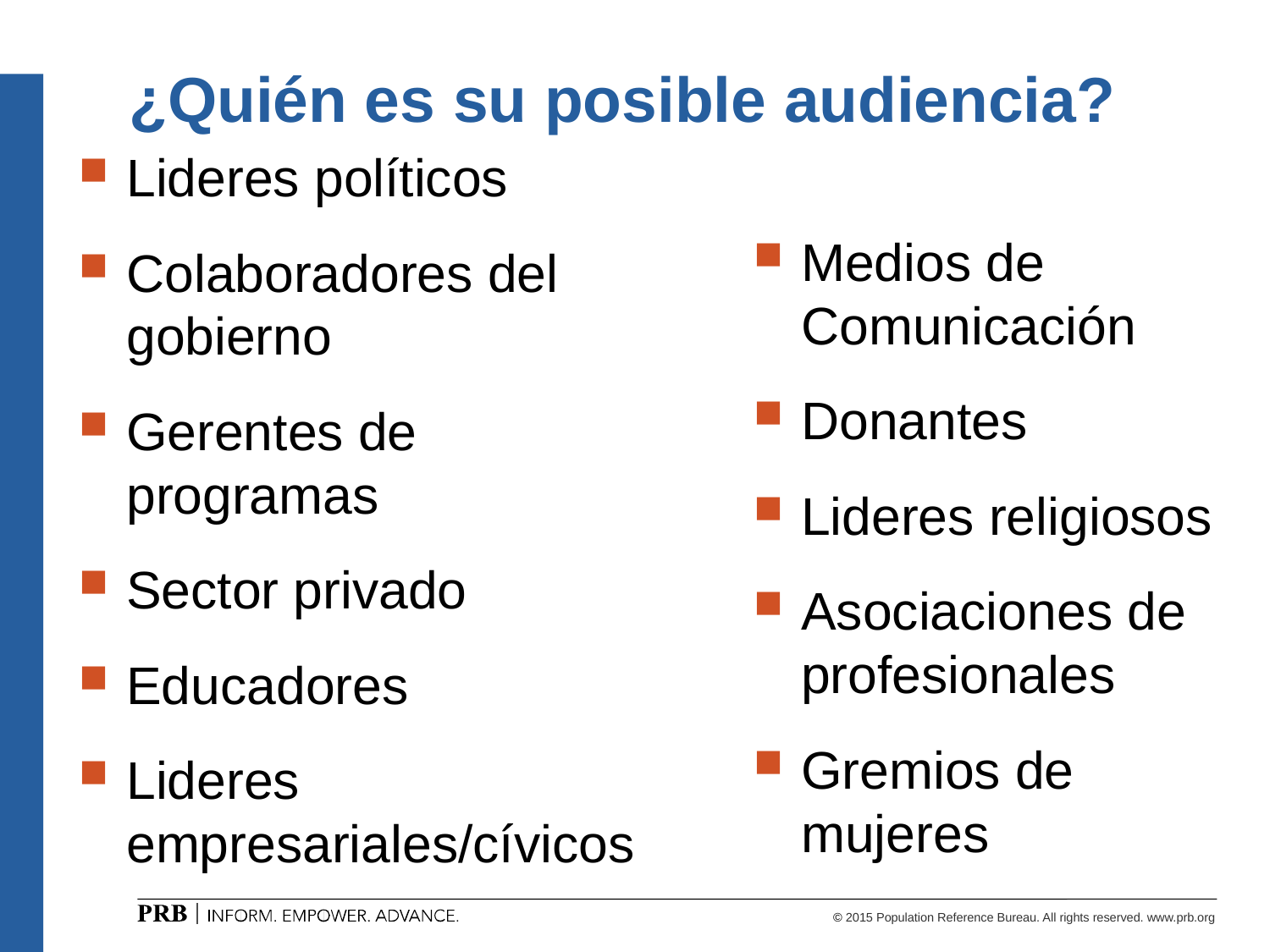

# ¿Quién es su posible audiencia?
Lideres políticos
Colaboradores del gobierno
Gerentes de programas
Sector privado
Educadores
Lideres empresariales/cívicos
Medios de Comunicación
Donantes
Lideres religiosos
Asociaciones de profesionales
Gremios de mujeres